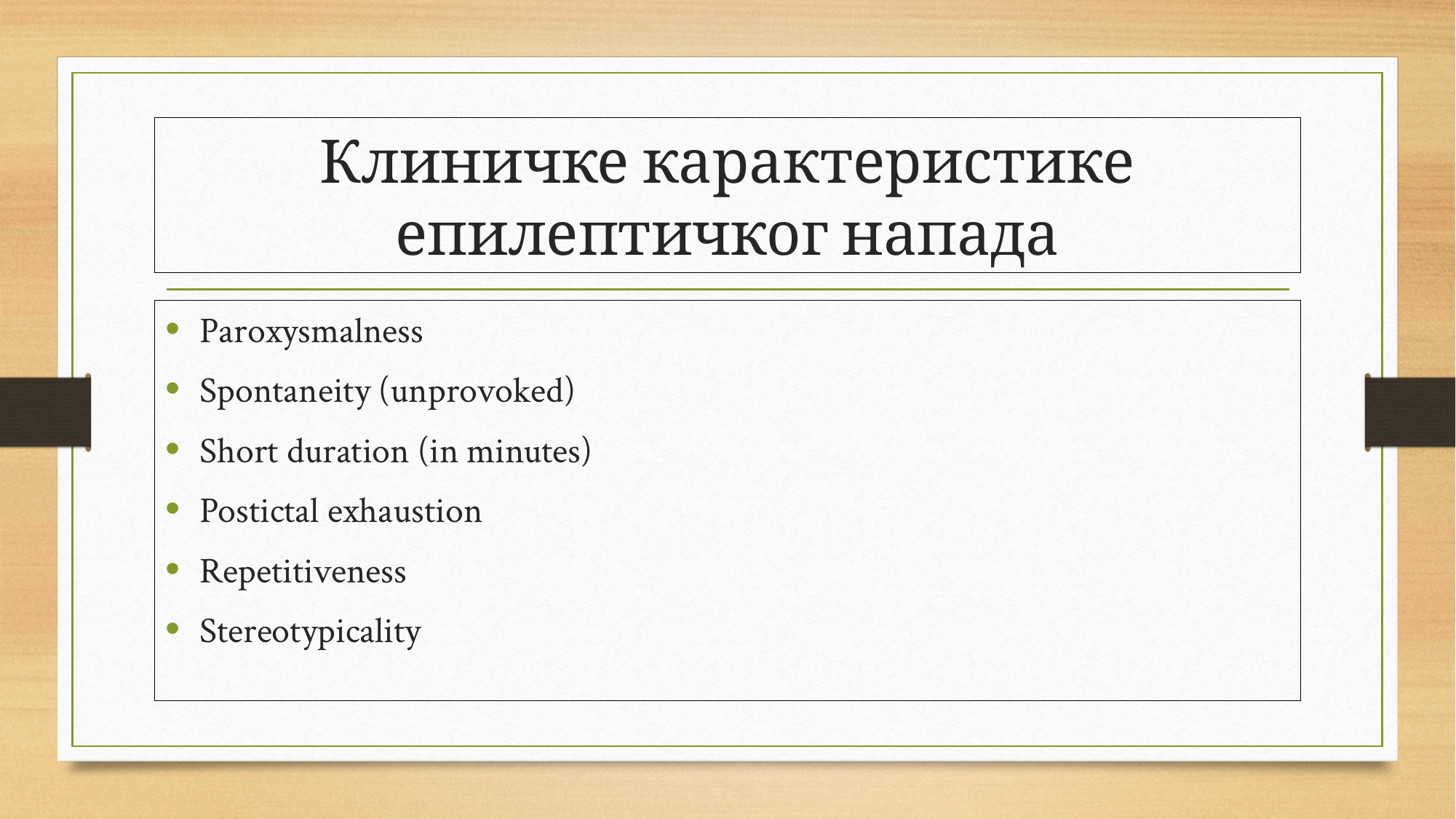

# Клиничке карактеристике епилептичког напада
Paroxysmalness
Spontaneity (unprovoked)
Short duration (in minutes)
Postictal exhaustion
Repetitiveness
Stereotypicality